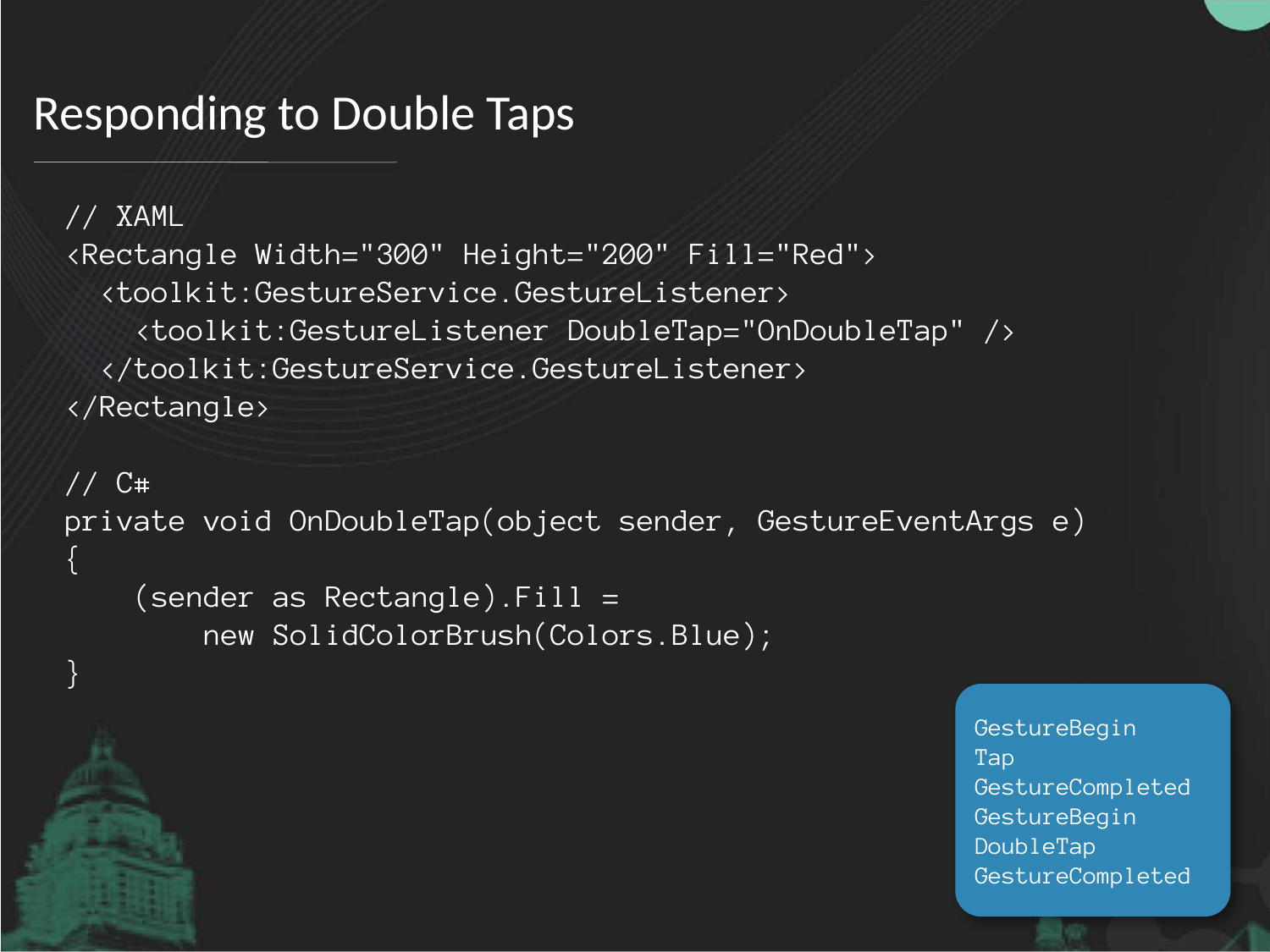

# Responding to Double Taps
// XAML
<Rectangle Width="300" Height="200" Fill="Red">
  <toolkit:GestureService.GestureListener>
    <toolkit:GestureListener DoubleTap="OnDoubleTap" />
  </toolkit:GestureService.GestureListener>
</Rectangle>

// C#
private void OnDoubleTap(object sender, GestureEventArgs e)
{
    (sender as Rectangle).Fill =
        new SolidColorBrush(Colors.Blue);
}
GestureBegin
Tap
GestureCompleted
GestureBegin
DoubleTap
GestureCompleted